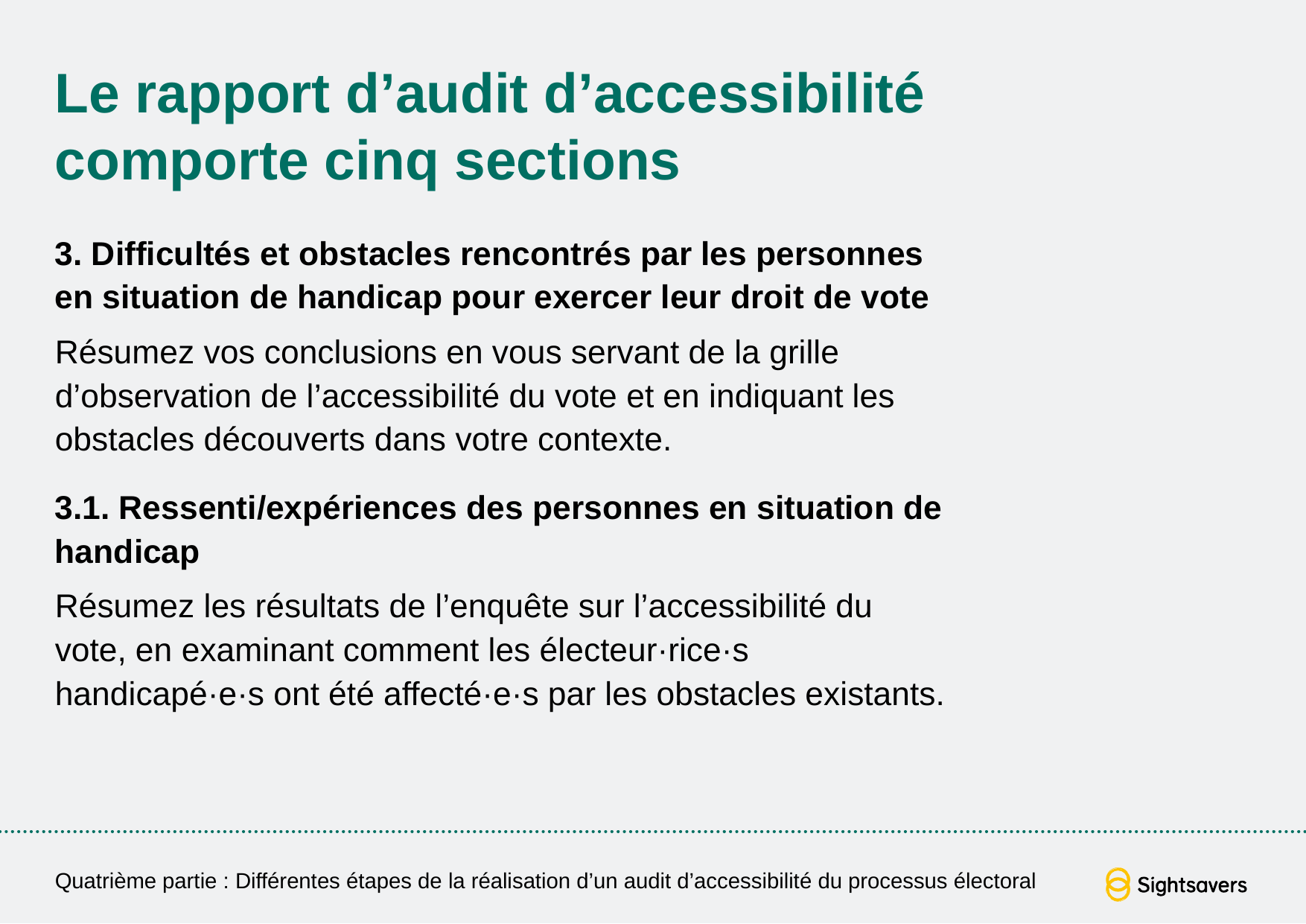

# Le rapport d’audit d’accessibilité comporte cinq sections
3. Difficultés et obstacles rencontrés par les personnes en situation de handicap pour exercer leur droit de vote
Résumez vos conclusions en vous servant de la grille d’observation de l’accessibilité du vote et en indiquant les obstacles découverts dans votre contexte.
3.1. Ressenti/expériences des personnes en situation de handicap
Résumez les résultats de l’enquête sur l’accessibilité du vote, en examinant comment les électeur·rice·s handicapé·e·s ont été affecté·e·s par les obstacles existants.
Quatrième partie : Différentes étapes de la réalisation d’un audit d’accessibilité du processus électoral